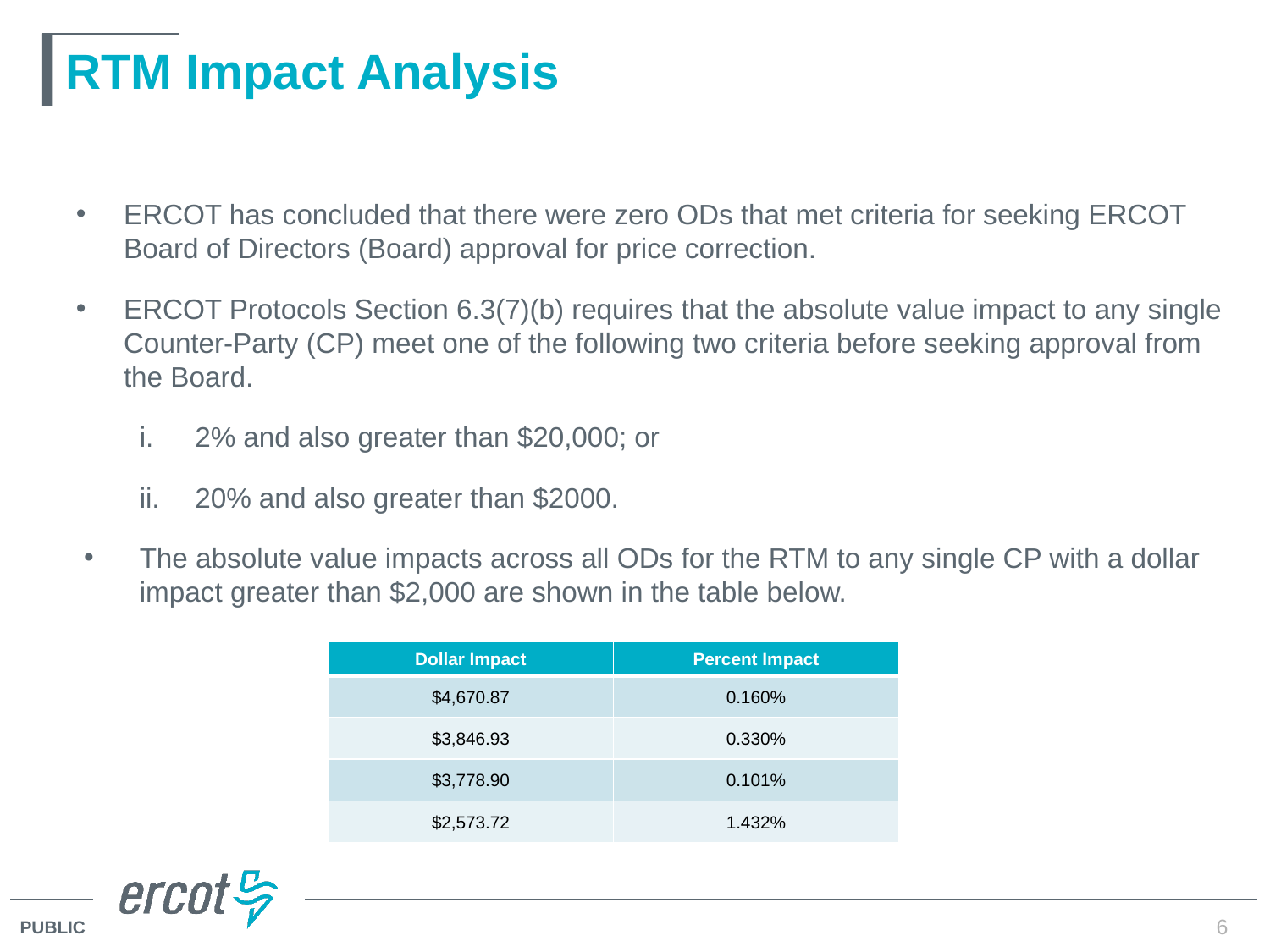

# RTM Impact Analysis

ERCOT has concluded that there were zero ODs that met criteria for seeking ERCOT Board of Directors (Board) approval for price correction.
ERCOT Protocols Section 6.3(7)(b) requires that the absolute value impact to any single Counter-Party (CP) meet one of the following two criteria before seeking approval from the Board.
2% and also greater than $20,000; or
20% and also greater than $2000.
The absolute value impacts across all ODs for the RTM to any single CP with a dollar impact greater than $2,000 are shown in the table below.

| Dollar Impact | Percent Impact |
| --- | --- |
| $4,670.87 | 0.160% |
| $3,846.93 | 0.330% |
| $3,778.90 | 0.101% |
| $2,573.72 | 1.432% |
6